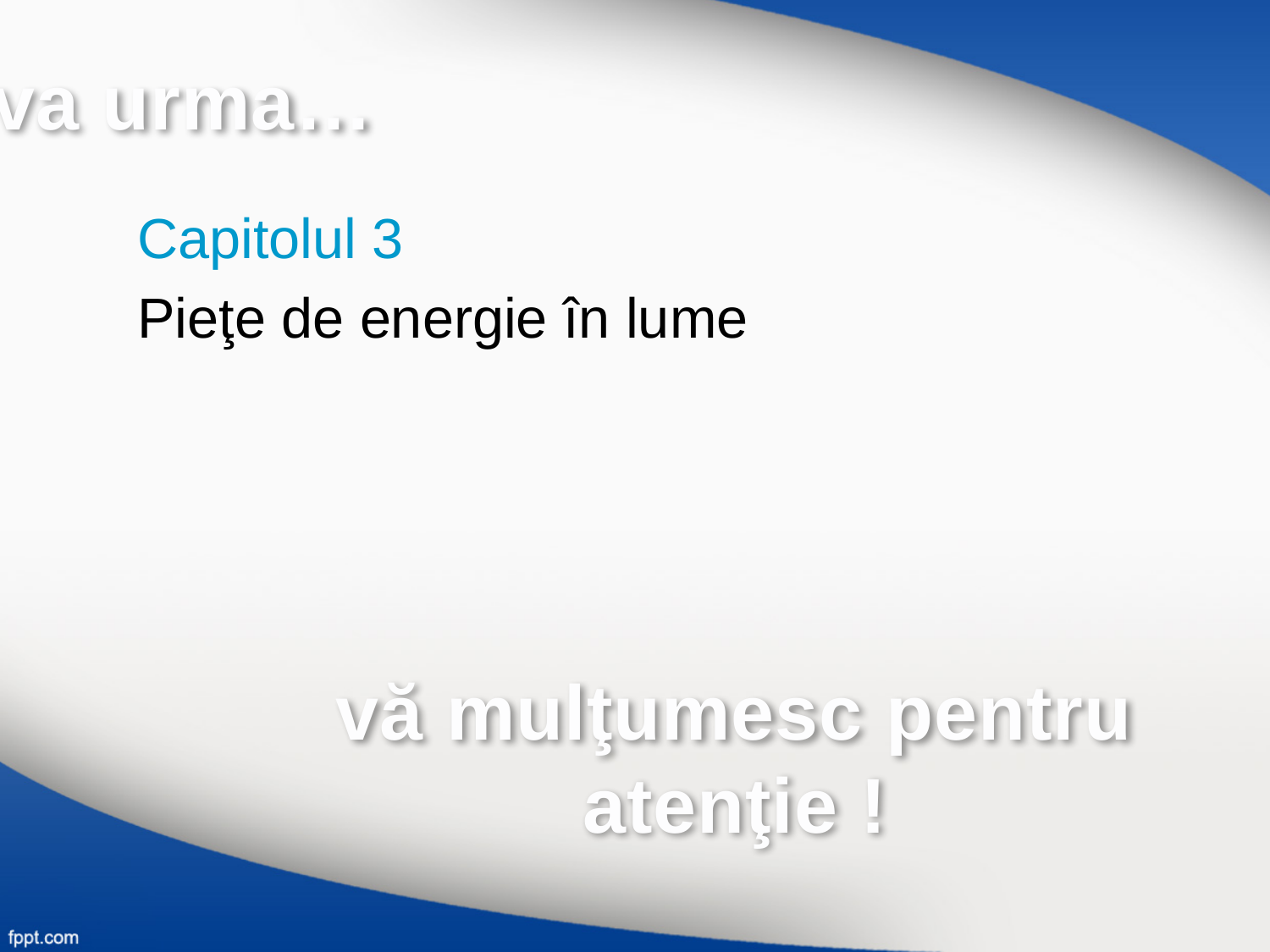

va urma…
Capitolul 3
Pieţe de energie în lume
vă mulţumesc pentru atenţie !